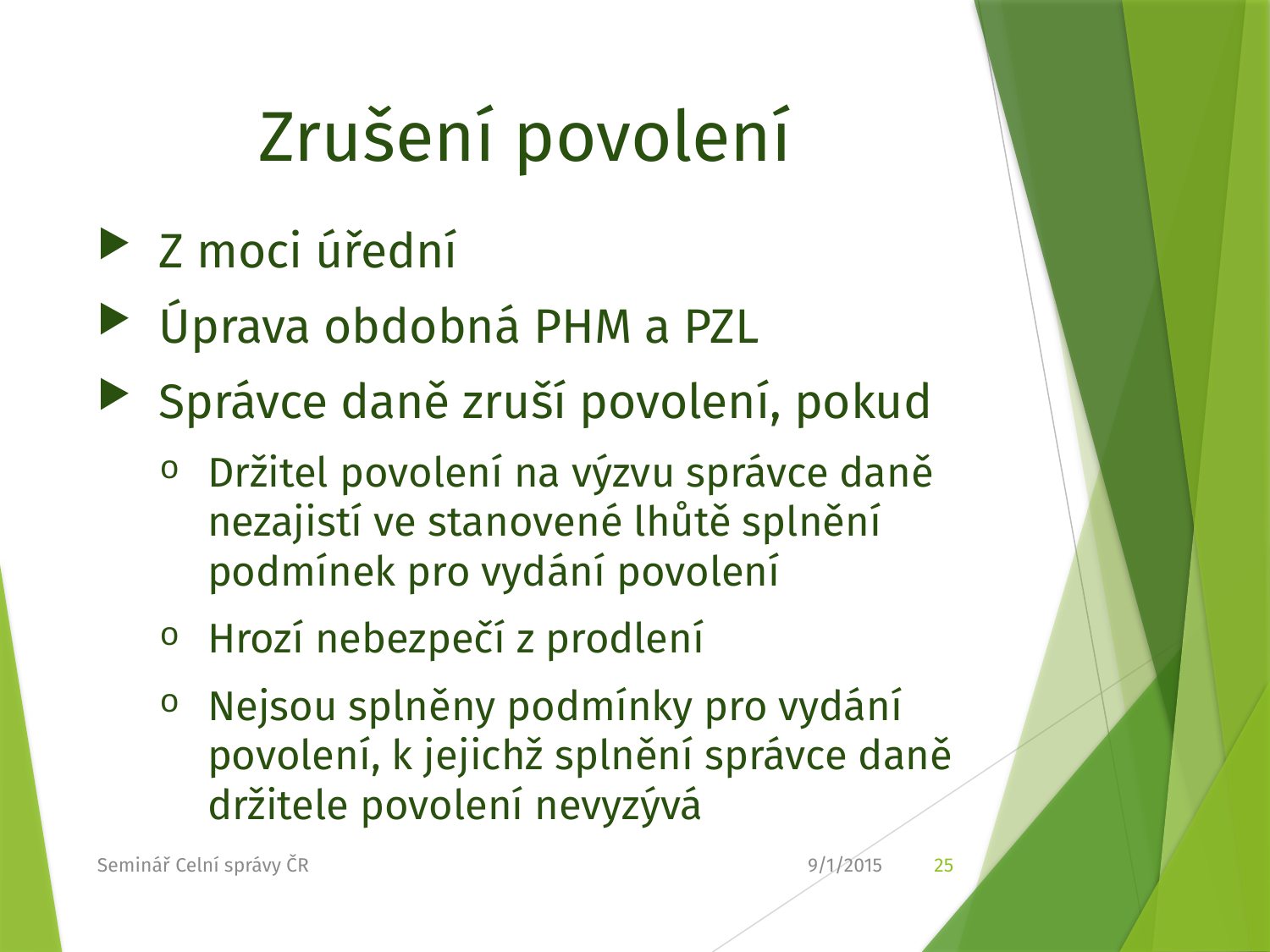

# Zrušení povolení
Z moci úřední
Úprava obdobná PHM a PZL
Správce daně zruší povolení, pokud
Držitel povolení na výzvu správce daně nezajistí ve stanovené lhůtě splnění podmínek pro vydání povolení
Hrozí nebezpečí z prodlení
Nejsou splněny podmínky pro vydání povolení, k jejichž splnění správce daně držitele povolení nevyzývá
9/1/2015
Seminář Celní správy ČR
25